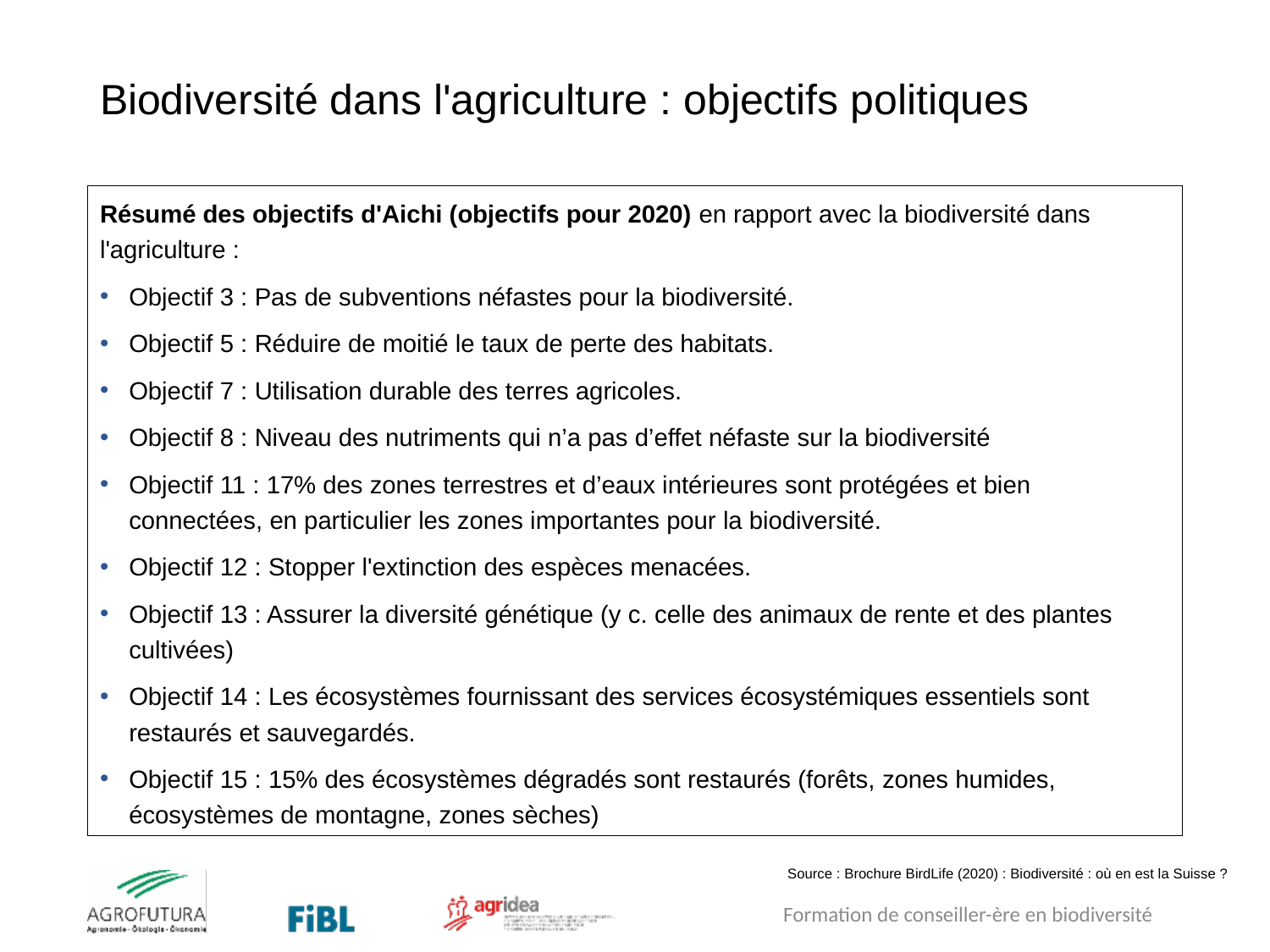

# Biodiversité dans l'agriculture : objectifs politiques
Résumé des objectifs d'Aichi (objectifs pour 2020) en rapport avec la biodiversité dans l'agriculture :
Objectif 3 : Pas de subventions néfastes pour la biodiversité.
Objectif 5 : Réduire de moitié le taux de perte des habitats.
Objectif 7 : Utilisation durable des terres agricoles.
Objectif 8 : Niveau des nutriments qui n’a pas d’effet néfaste sur la biodiversité
Objectif 11 : 17% des zones terrestres et d’eaux intérieures sont protégées et bien connectées, en particulier les zones importantes pour la biodiversité.
Objectif 12 : Stopper l'extinction des espèces menacées.
Objectif 13 : Assurer la diversité génétique (y c. celle des animaux de rente et des plantes cultivées)
Objectif 14 : Les écosystèmes fournissant des services écosystémiques essentiels sont restaurés et sauvegardés.
Objectif 15 : 15% des écosystèmes dégradés sont restaurés (forêts, zones humides, écosystèmes de montagne, zones sèches)
Source : Brochure BirdLife (2020) : Biodiversité : où en est la Suisse ?
Formation de conseiller-ère en biodiversité